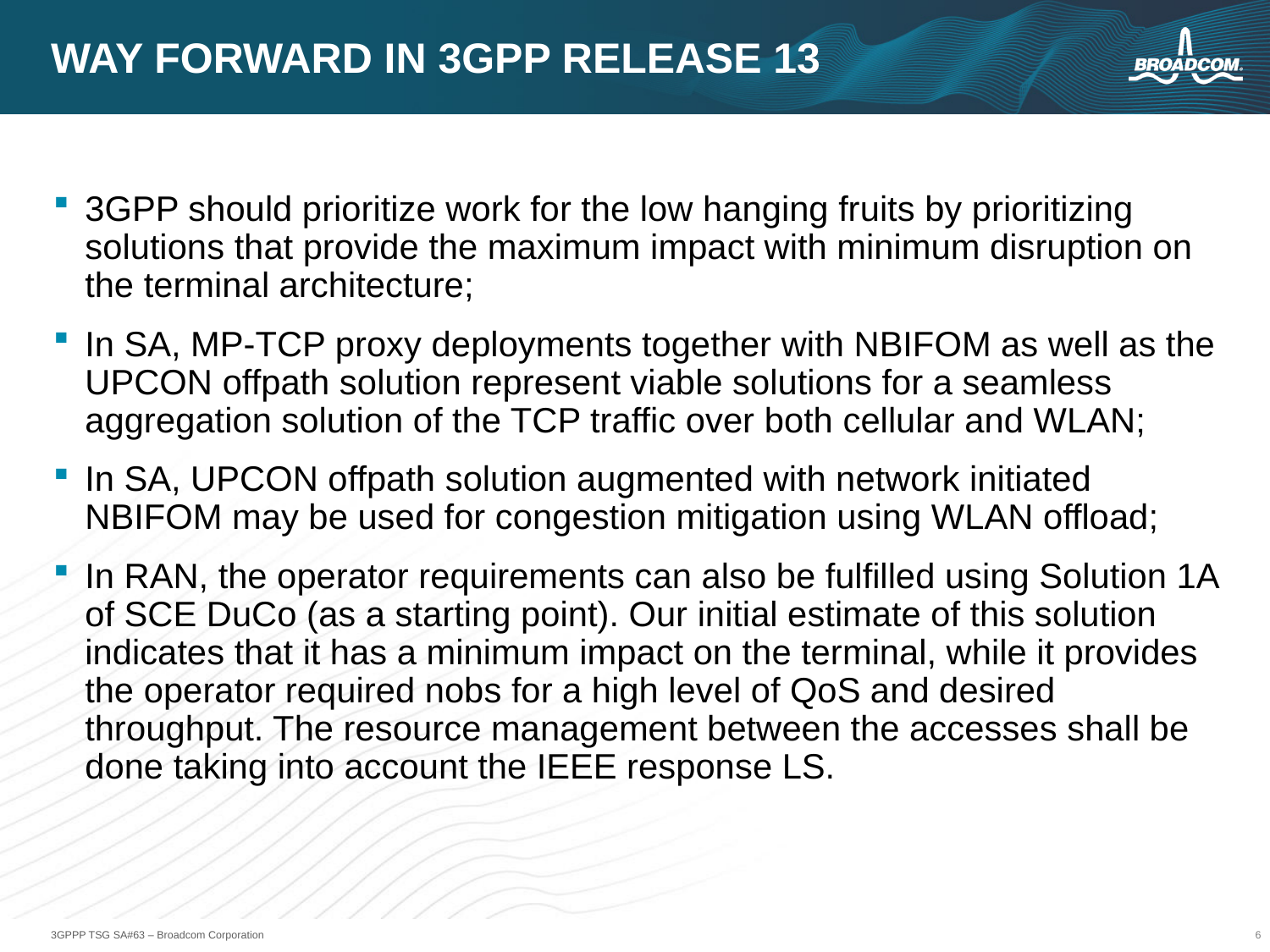

# Way forward in 3gpp release 13
3GPP should prioritize work for the low hanging fruits by prioritizing solutions that provide the maximum impact with minimum disruption on the terminal architecture;
In SA, MP-TCP proxy deployments together with NBIFOM as well as the UPCON offpath solution represent viable solutions for a seamless aggregation solution of the TCP traffic over both cellular and WLAN;
In SA, UPCON offpath solution augmented with network initiated NBIFOM may be used for congestion mitigation using WLAN offload;
In RAN, the operator requirements can also be fulfilled using Solution 1A of SCE DuCo (as a starting point). Our initial estimate of this solution indicates that it has a minimum impact on the terminal, while it provides the operator required nobs for a high level of QoS and desired throughput. The resource management between the accesses shall be done taking into account the IEEE response LS.